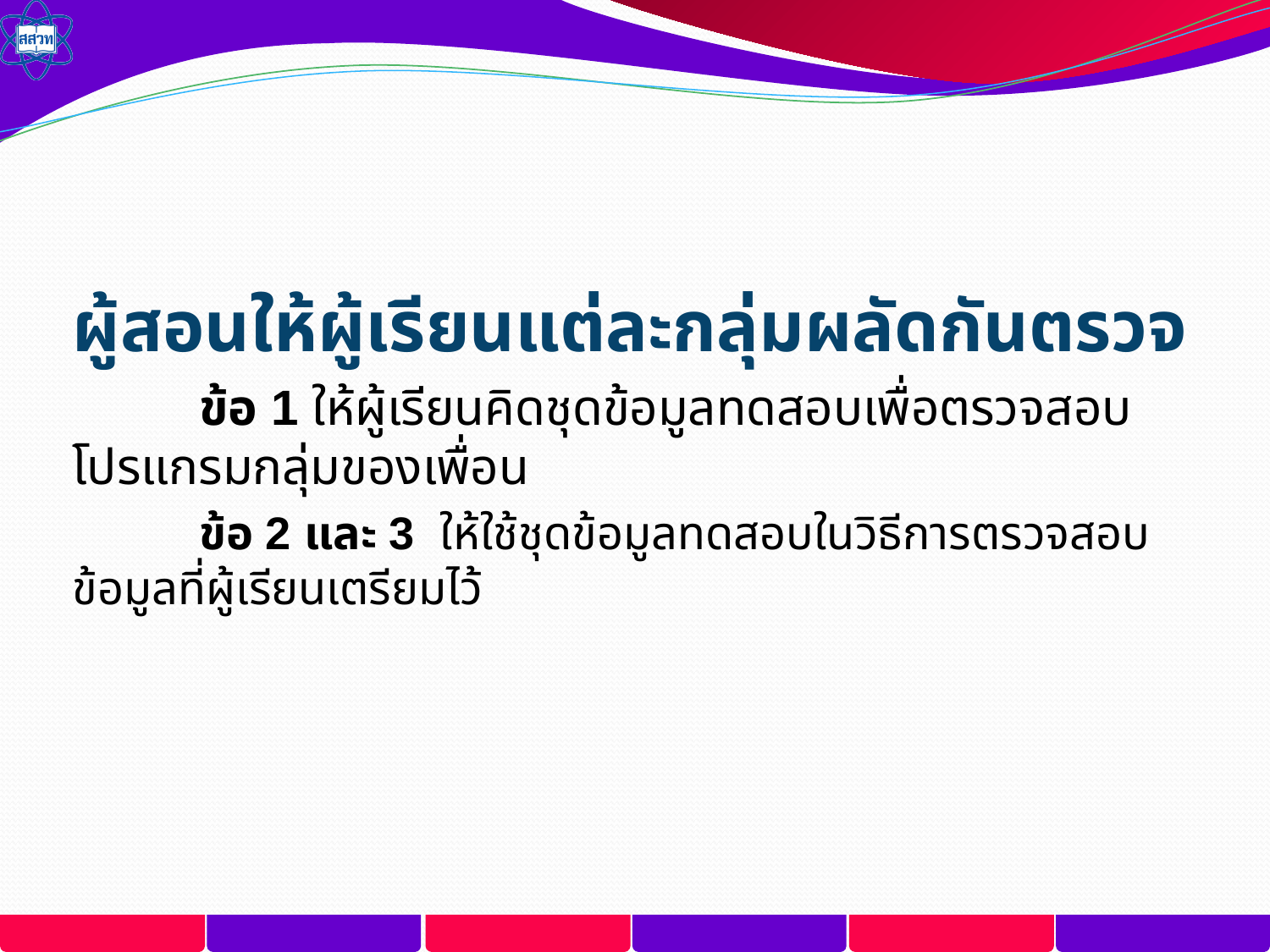

#

ผู้สอนให้ผู้เรียนแต่ละกลุ่มผลัดกันตรวจ
	ข้อ 1 ให้ผู้เรียนคิดชุดข้อมูลทดสอบเพื่อตรวจสอบโปรแกรมกลุ่มของเพื่อน
	ข้อ 2 และ 3  ให้ใช้ชุดข้อมูลทดสอบในวิธีการตรวจสอบข้อมูลที่ผู้เรียนเตรียมไว้